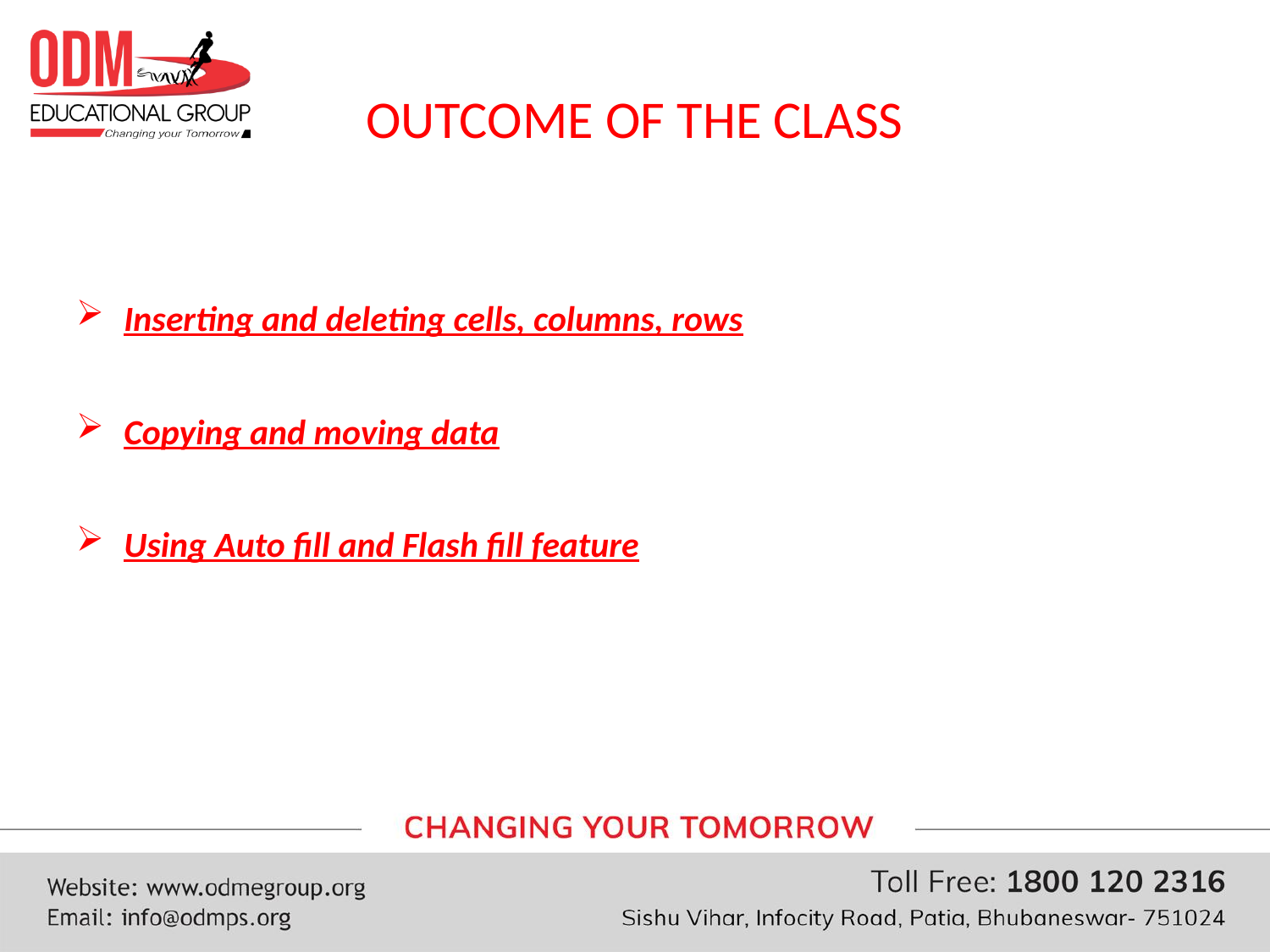

# OUTCOME OF THE CLASS
Inserting and deleting cells, columns, rows
Copying and moving data
Using Auto fill and Flash fill feature